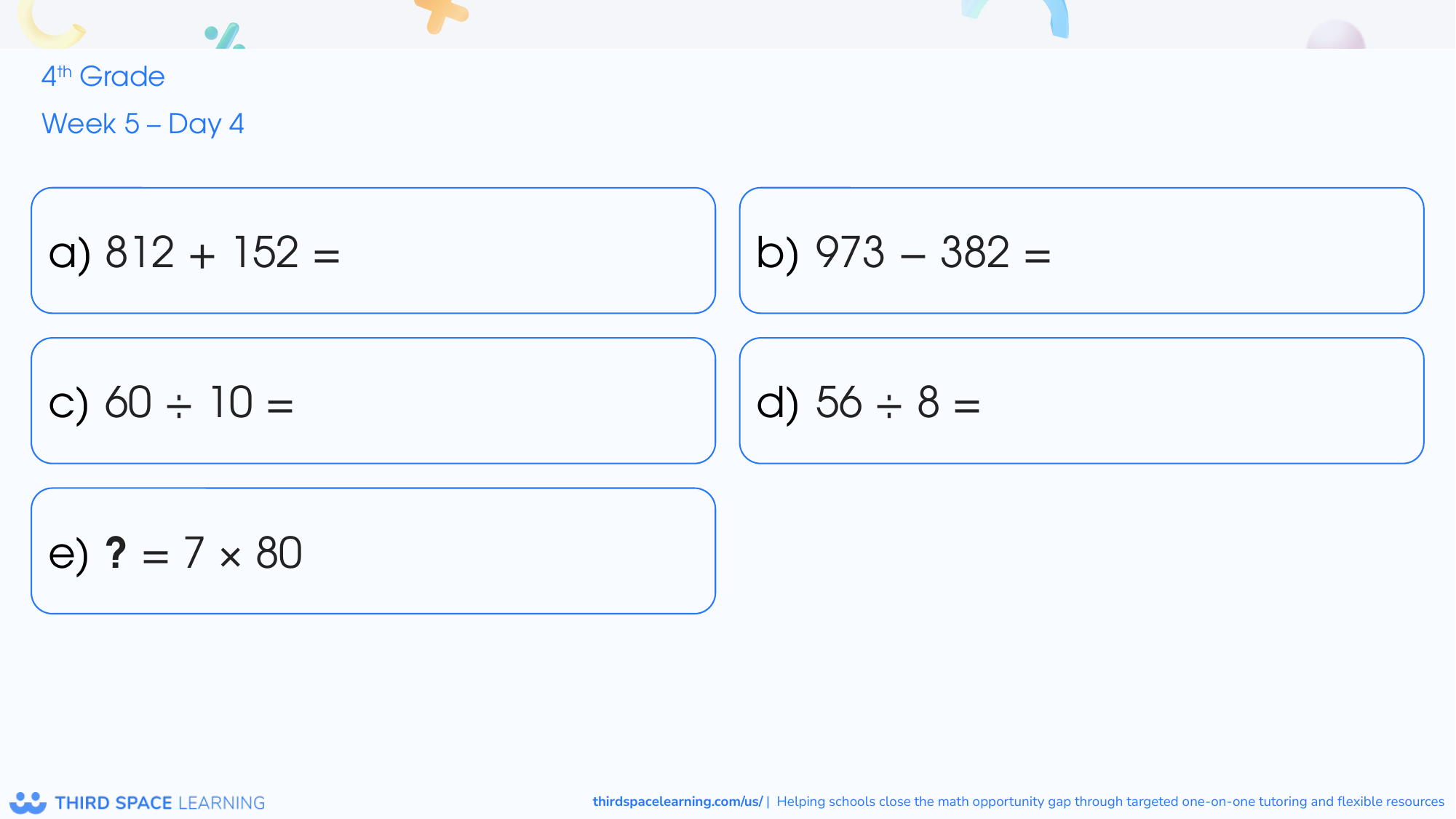

4th Grade
Week 5 – Day 4
812 + 152 =
973 − 382 =
60 ÷ 10 =
56 ÷ 8 =
? = 7 × 80